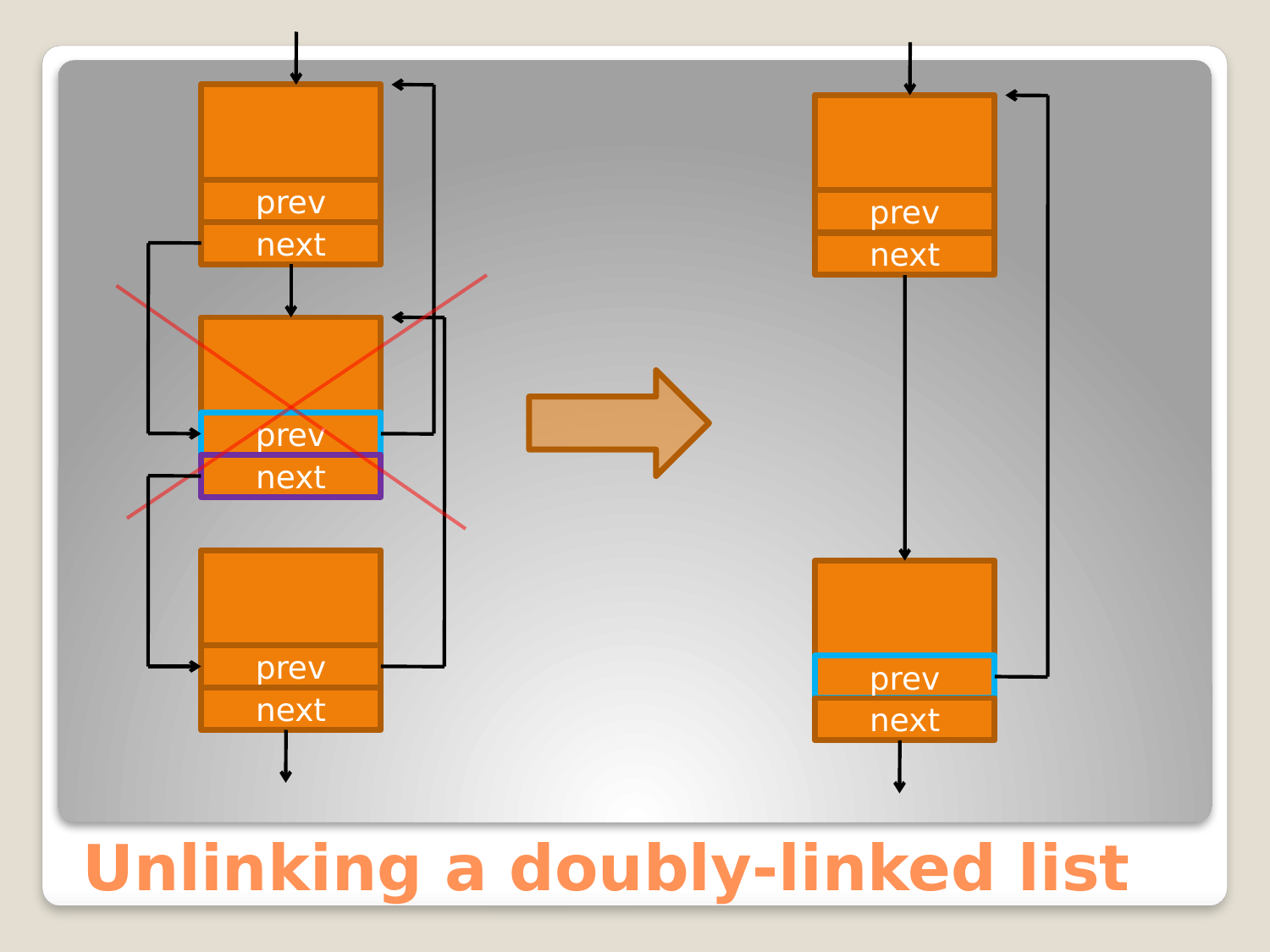

prev
next

prev
next

prev
next

prev
next

prev
next

# Unlinking a doubly-linked list